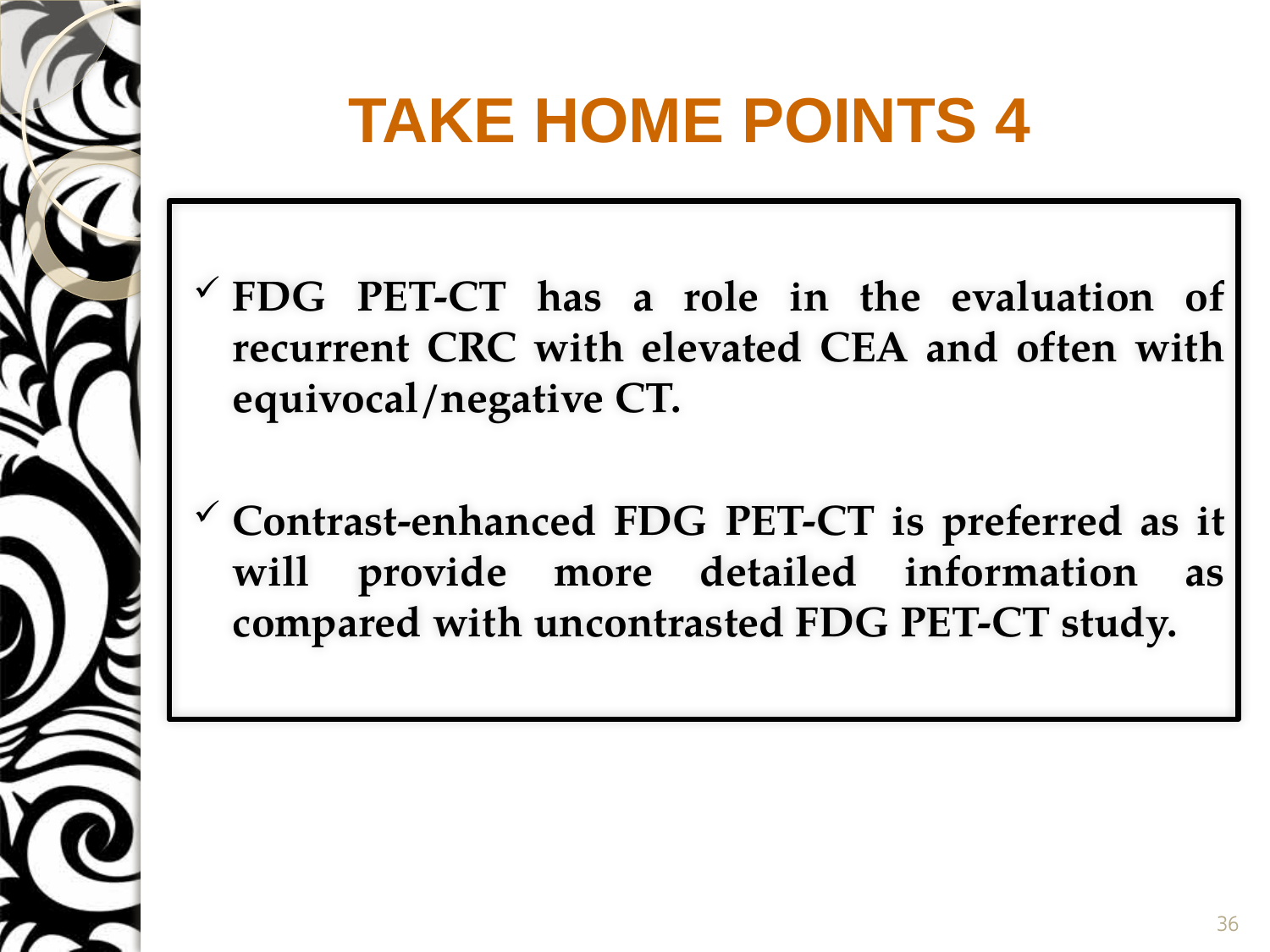

# TAKE HOME POINTS 4

FDG PET-CT has a role in the evaluation of recurrent CRC with elevated CEA and often with equivocal/negative CT.

Contrast-enhanced FDG PET-CT is preferred as it will provide more detailed information as compared with uncontrasted FDG PET-CT study.

36